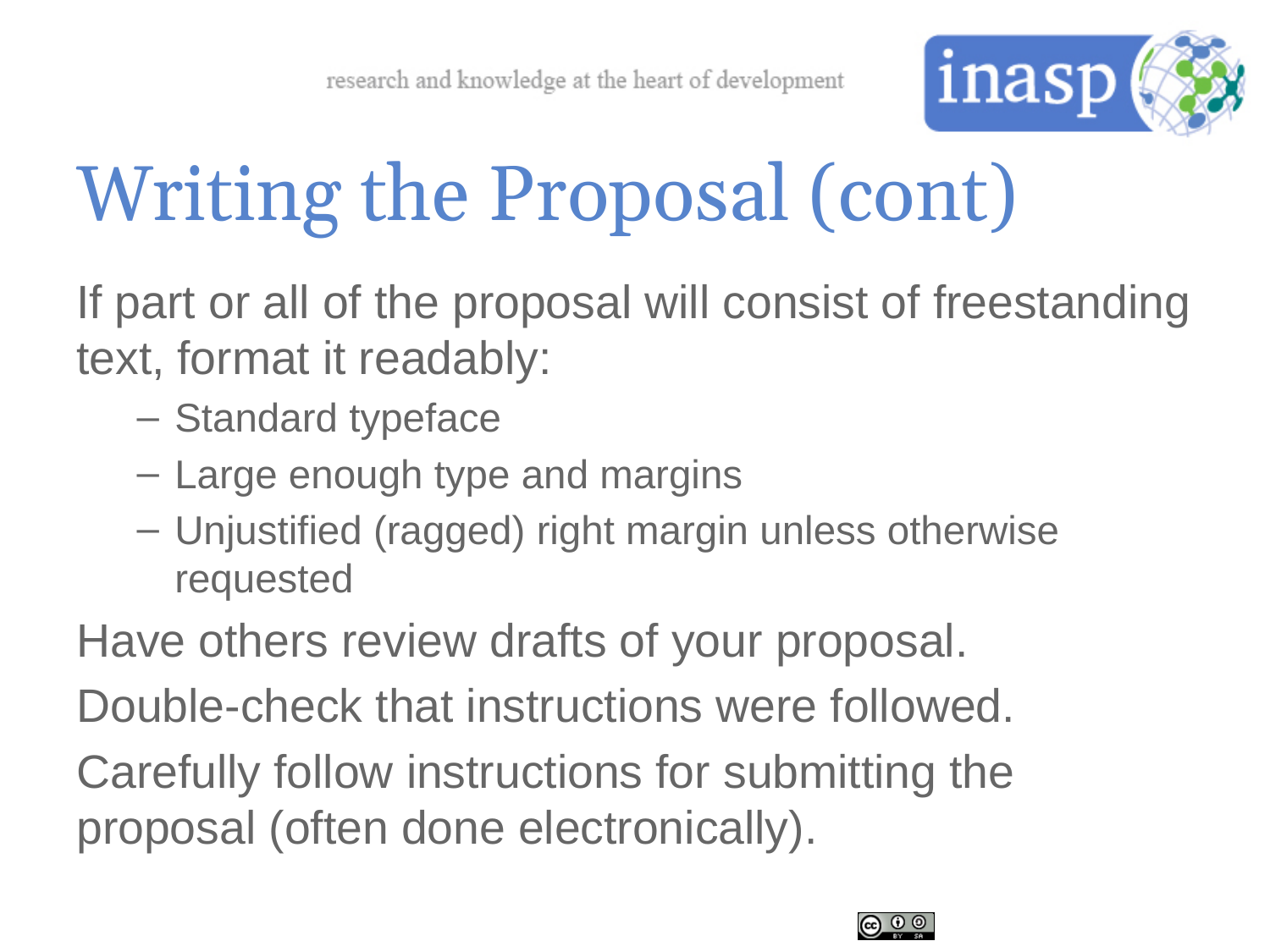

# Writing the Proposal (cont)
If part or all of the proposal will consist of freestanding text, format it readably:
Standard typeface
Large enough type and margins
Unjustified (ragged) right margin unless otherwise requested
Have others review drafts of your proposal.
Double-check that instructions were followed.
Carefully follow instructions for submitting the proposal (often done electronically).